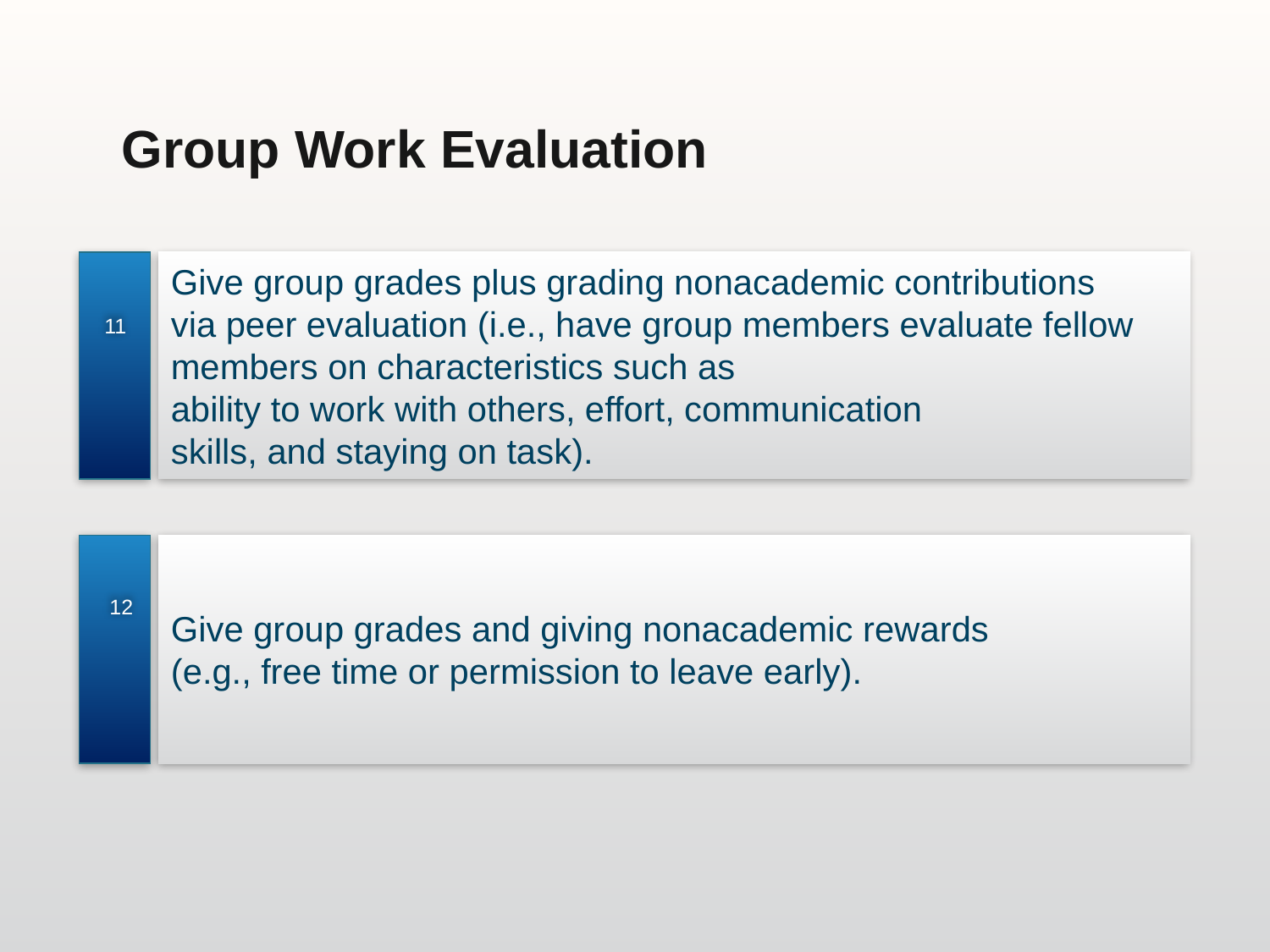

Group Work Evaluation

Give group grades plus grading nonacademic contributions
via peer evaluation (i.e., have group members evaluate fellow members on characteristics such as
ability to work with others, effort, communication
skills, and staying on task).

11
12
Give group grades and giving nonacademic rewards
(e.g., free time or permission to leave early).